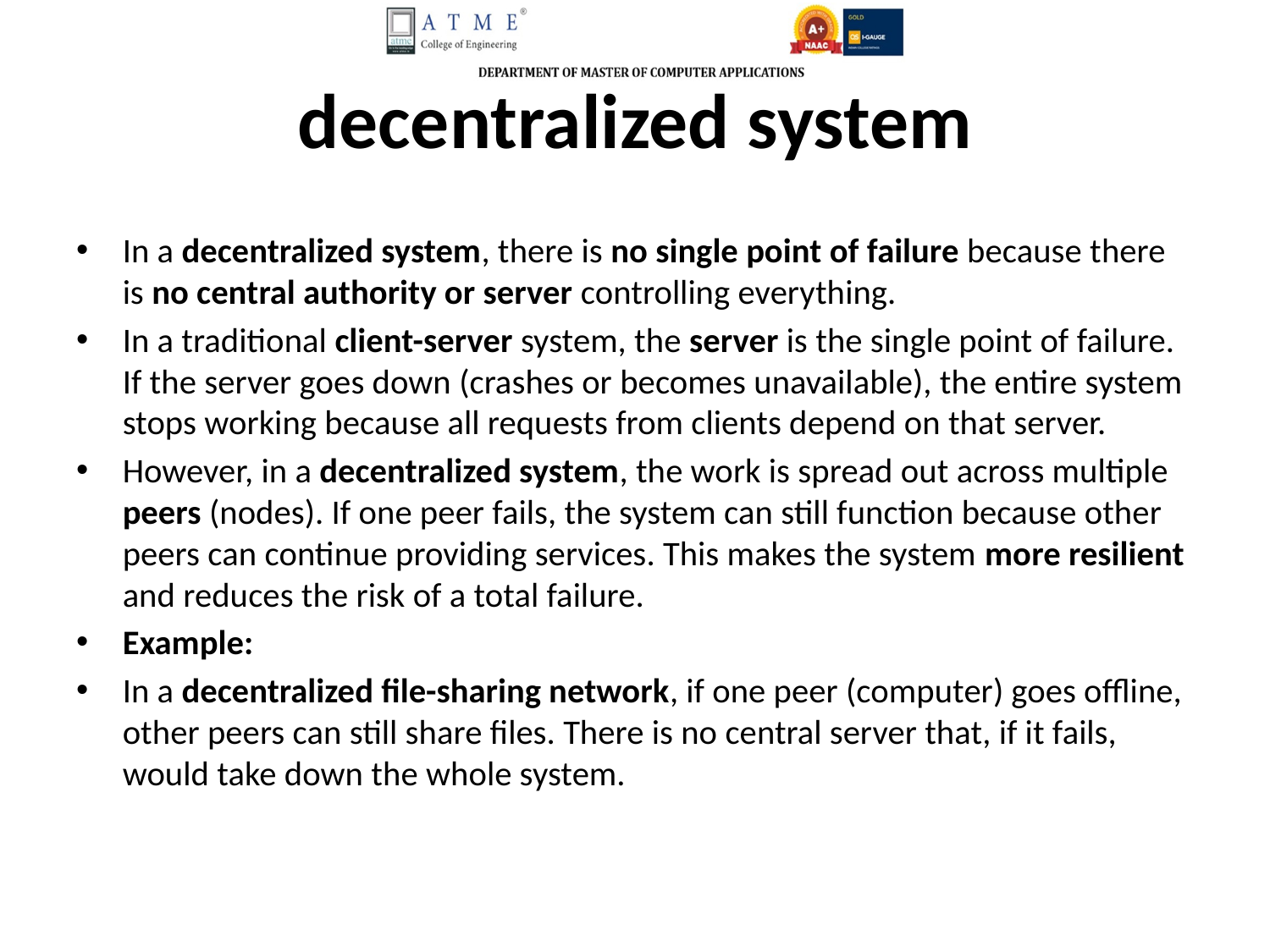

# decentralized system
In a decentralized system, there is no single point of failure because there is no central authority or server controlling everything.
In a traditional client-server system, the server is the single point of failure. If the server goes down (crashes or becomes unavailable), the entire system stops working because all requests from clients depend on that server.
However, in a decentralized system, the work is spread out across multiple peers (nodes). If one peer fails, the system can still function because other peers can continue providing services. This makes the system more resilient and reduces the risk of a total failure.
Example:
In a decentralized file-sharing network, if one peer (computer) goes offline, other peers can still share files. There is no central server that, if it fails, would take down the whole system.